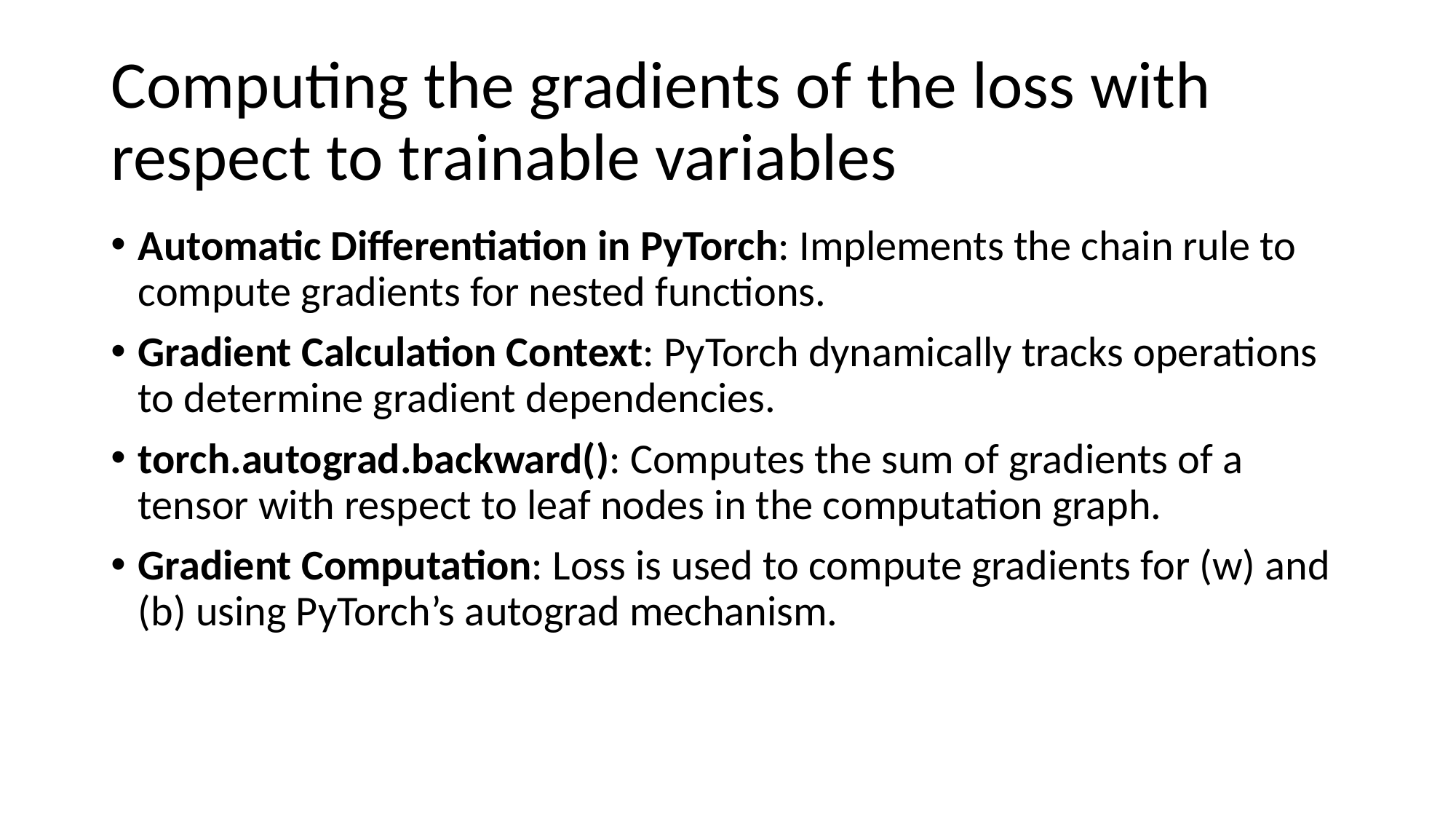

# Computing the gradients of the loss with respect to trainable variables
Automatic Differentiation in PyTorch: Implements the chain rule to compute gradients for nested functions.
Gradient Calculation Context: PyTorch dynamically tracks operations to determine gradient dependencies.
torch.autograd.backward(): Computes the sum of gradients of a tensor with respect to leaf nodes in the computation graph.
Gradient Computation: Loss is used to compute gradients for (w) and (b) using PyTorch’s autograd mechanism.